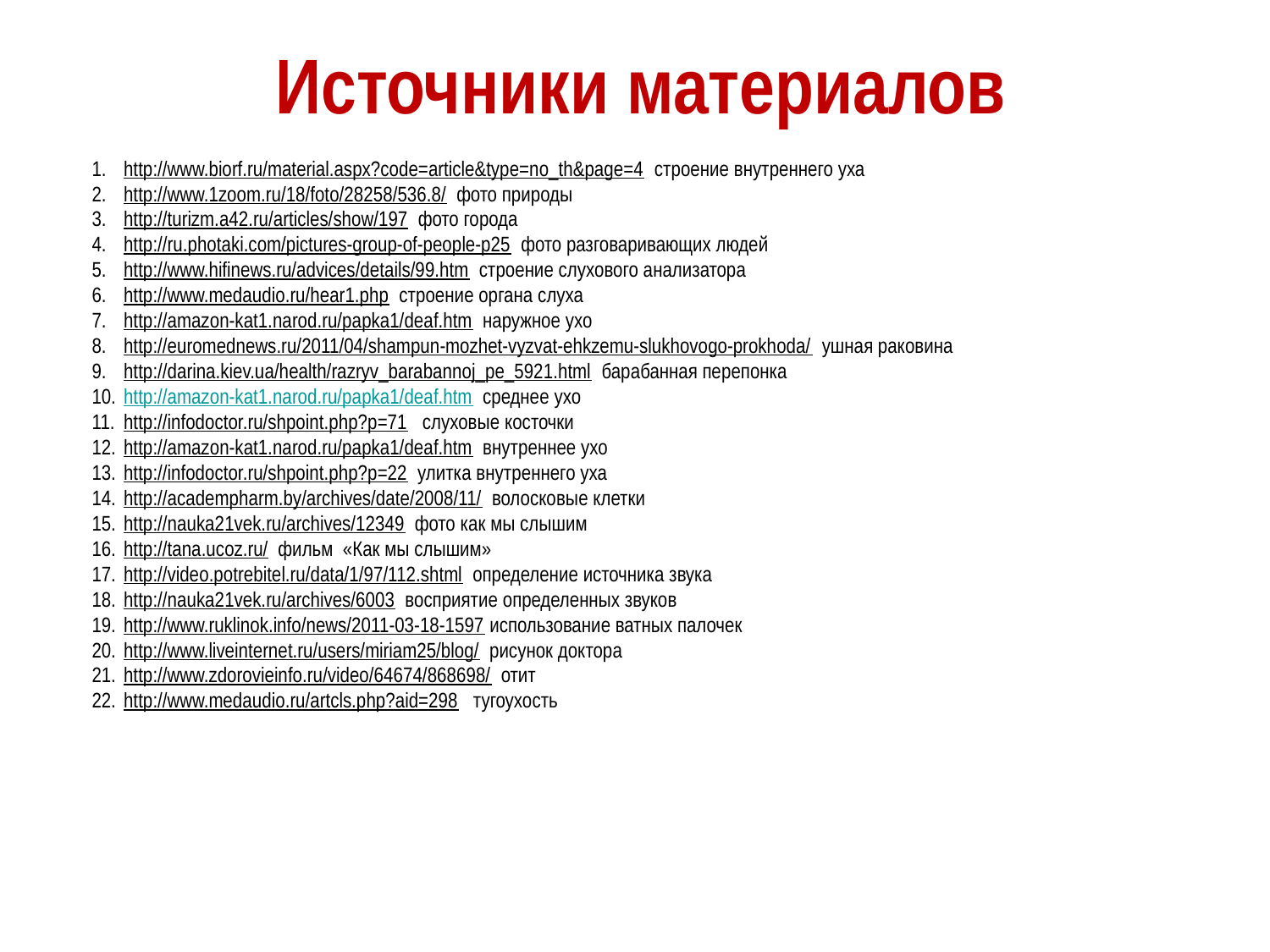

Источники материалов
http://www.biorf.ru/material.aspx?code=article&type=no_th&page=4  строение внутреннего уха
http://www.1zoom.ru/18/foto/28258/536.8/  фото природы
http://turizm.a42.ru/articles/show/197  фото города
http://ru.photaki.com/pictures-group-of-people-p25  фото разговаривающих людей
http://www.hifinews.ru/advices/details/99.htm  строение слухового анализатора
http://www.medaudio.ru/hear1.php  строение органа слуха
http://amazon-kat1.narod.ru/papka1/deaf.htm  наружное ухо
http://euromednews.ru/2011/04/shampun-mozhet-vyzvat-ehkzemu-slukhovogo-prokhoda/  ушная раковина
http://darina.kiev.ua/health/razryv_barabannoj_pe_5921.html  барабанная перепонка
http://amazon-kat1.narod.ru/papka1/deaf.htm  среднее ухо
http://infodoctor.ru/shpoint.php?p=71   слуховые косточки
http://amazon-kat1.narod.ru/papka1/deaf.htm  внутреннее ухо
http://infodoctor.ru/shpoint.php?p=22  улитка внутреннего уха
http://academpharm.by/archives/date/2008/11/  волосковые клетки
http://nauka21vek.ru/archives/12349  фото как мы слышим
http://tana.ucoz.ru/  фильм  «Как мы слышим»
http://video.potrebitel.ru/data/1/97/112.shtml  определение источника звука
http://nauka21vek.ru/archives/6003  восприятие определенных звуков
http://www.ruklinok.info/news/2011-03-18-1597 использование ватных палочек
http://www.liveinternet.ru/users/miriam25/blog/  рисунок доктора
http://www.zdorovieinfo.ru/video/64674/868698/  отит
http://www.medaudio.ru/artcls.php?aid=298   тугоухость